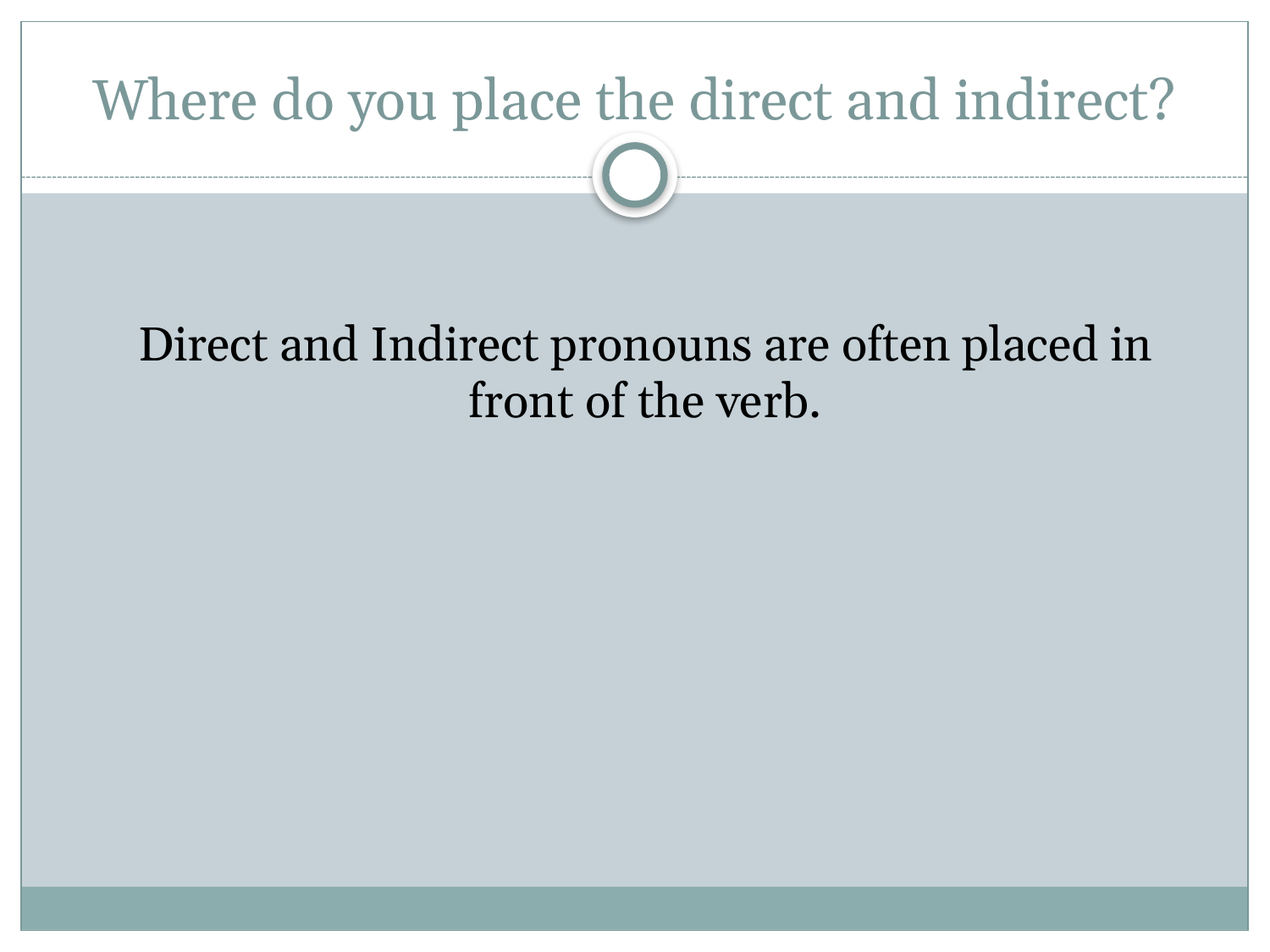

# Where do you place the direct and indirect?
Direct and Indirect pronouns are often placed in front of the verb.